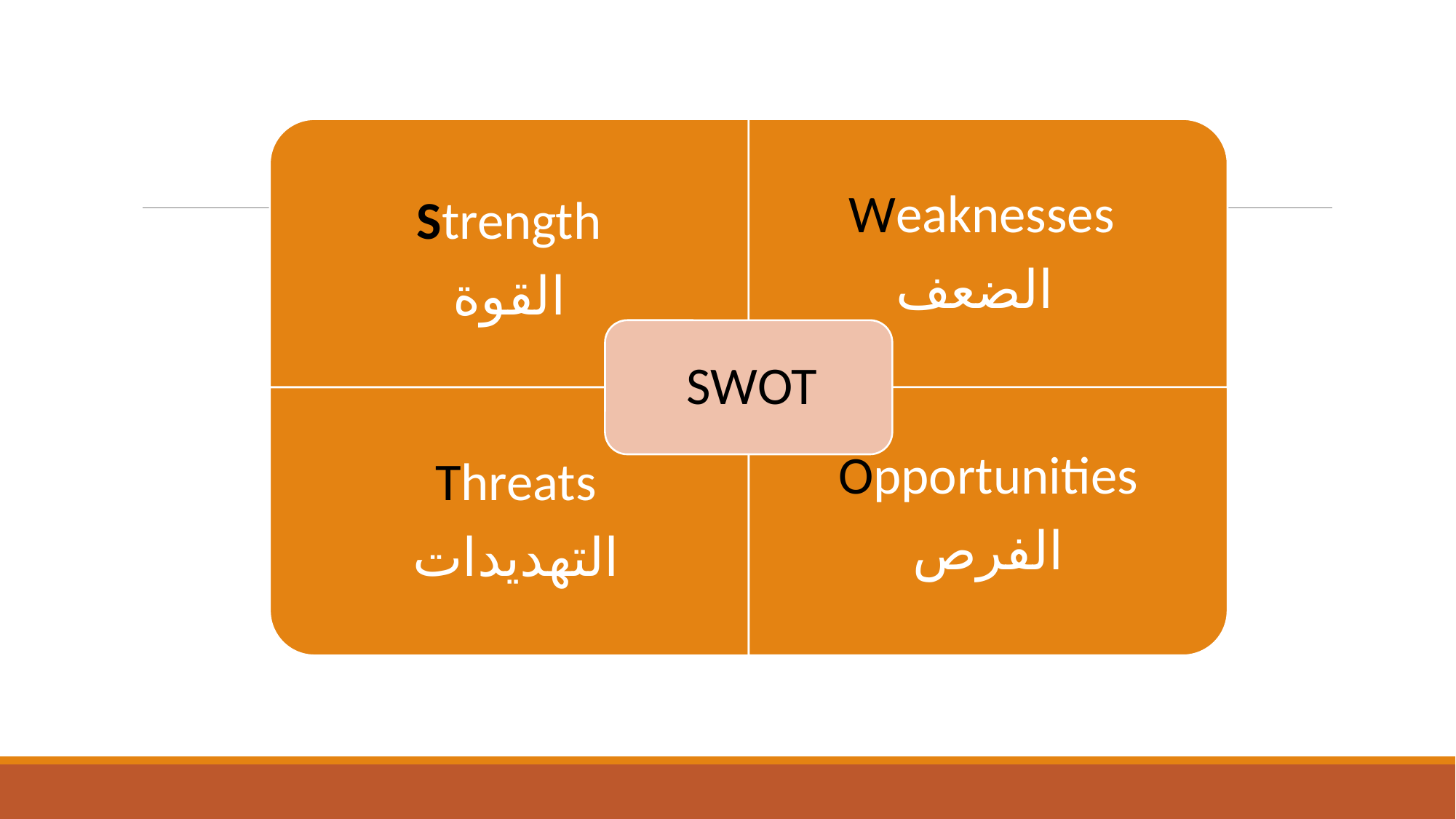

Strength
القوة
Weaknesses
الضعف
Threats
التهديدات
Opportunities
الفرص
SWOT